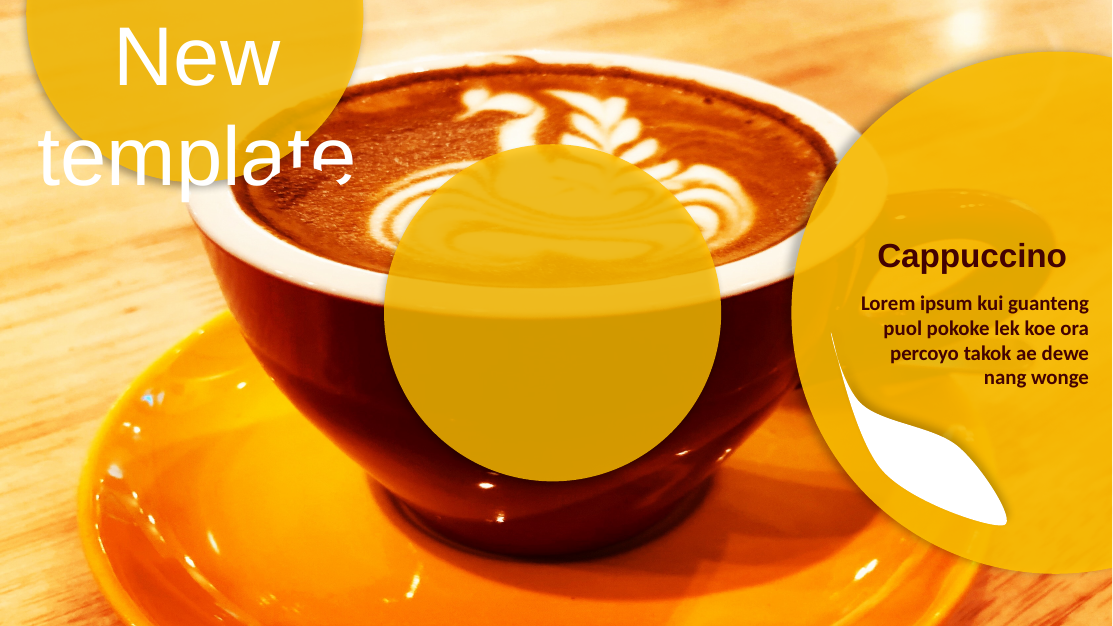

New template

Cappuccino
Lorem ipsum kui guanteng puol pokoke lek koe ora percoyo takok ae dewe nang wonge